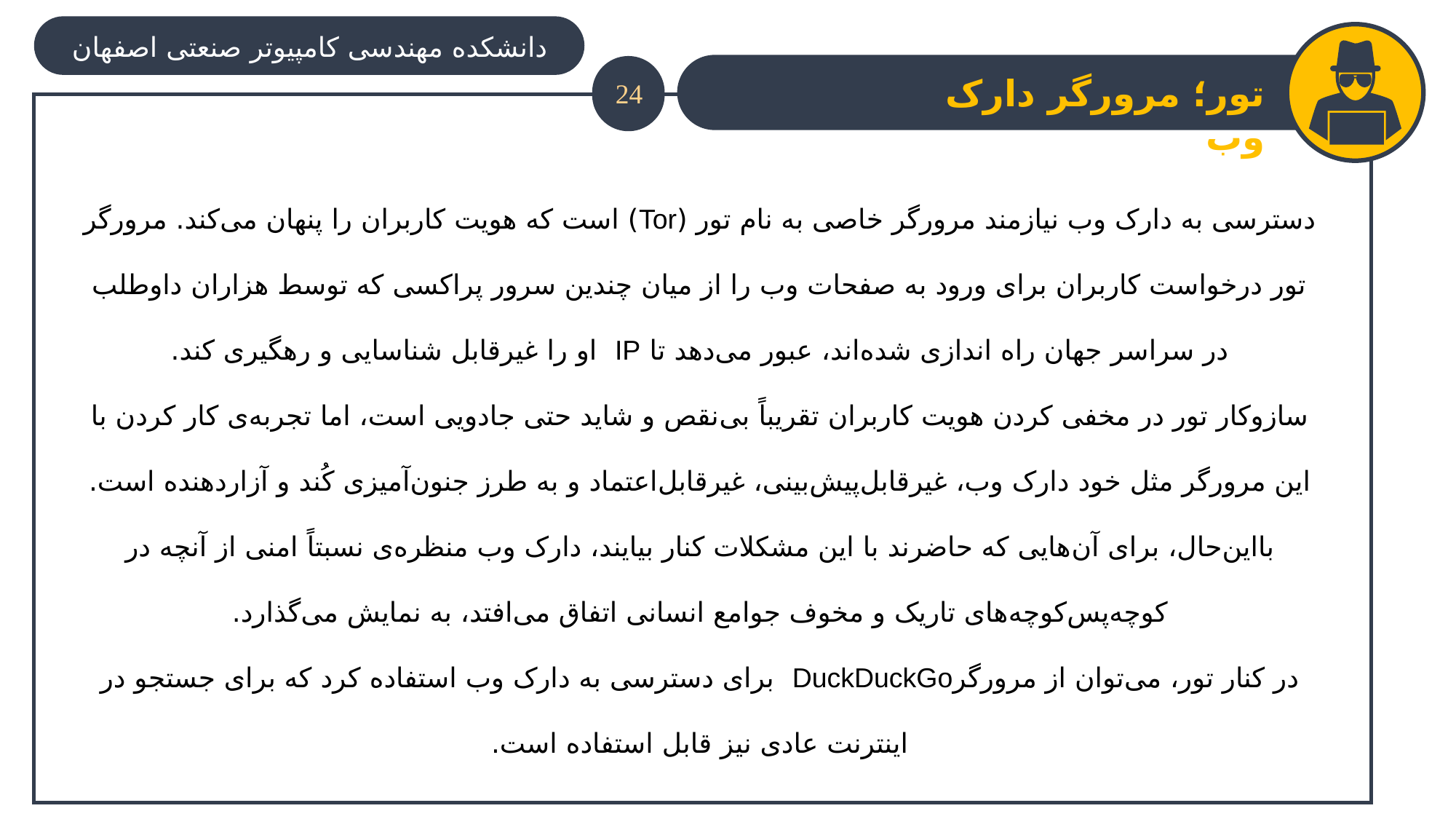

دانشکده مهندسی کامپیوتر صنعتی اصفهان
تور؛ مرورگر دارک وب
24
دسترسی به دارک وب نیازمند مرورگر خاصی به نام تور (Tor) است که هویت کاربران را پنهان می‌کند. مرورگر تور درخواست کاربران برای ورود به صفحات وب را از میان چندین سرور پراکسی که توسط هزاران داوطلب در سراسر جهان راه اندازی شده‌‌اند، عبور می‌دهد تا IP  او را غیرقابل شناسایی و رهگیری کند.
سازوکار تور در مخفی کردن هویت کاربران تقریباً بی‌نقص و شاید حتی جادویی است، اما تجربه‌ی کار کردن با این مرورگر مثل خود دارک وب، غیرقابل‌پیش‌بینی، غیرقابل‌اعتماد و به طرز جنون‌آمیزی کُند و آزاردهنده است. بااین‌حال،‌ برای آن‌هایی که حاضرند با این مشکلات کنار بیایند، دارک وب منظره‌ی نسبتاً امنی از آنچه در کوچه‌پس‌کوچه‌های تاریک و مخوف جوامع انسانی اتفاق می‌افتد، به نمایش می‌گذارد.
در کنار تور، می‌توان از مرورگرDuckDuckGo  برای دسترسی به دارک وب استفاده کرد که برای جستجو در اینترنت عادی نیز قابل استفاده است.